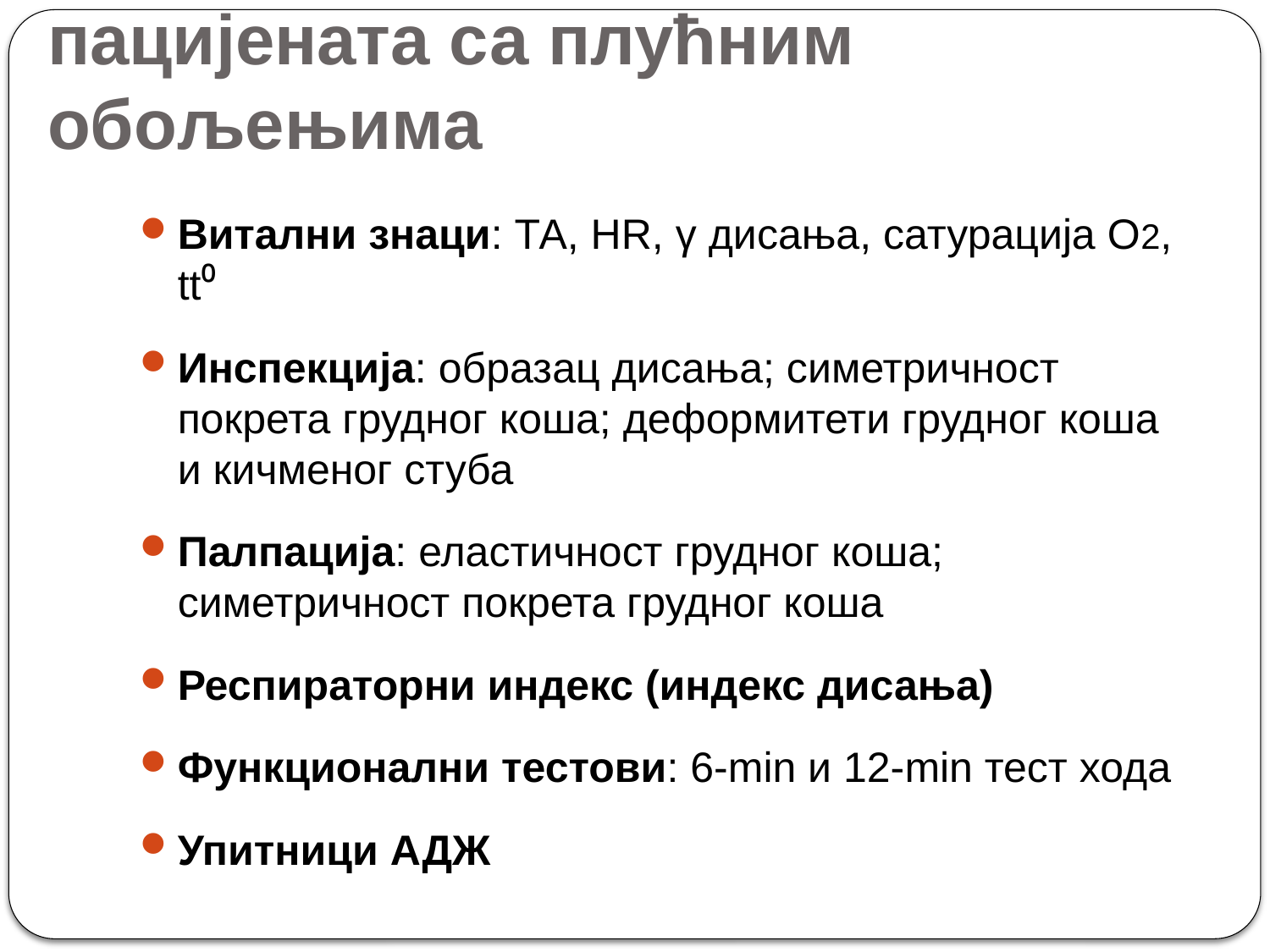

# Функционална процена пацијената са плућним обољењима
Витални знаци: ТА, HR, γ дисања, сатурација О2, tt⁰
Инспекција: образац дисања; симетричност покрета грудног коша; деформитети грудног коша и кичменог стуба
Палпација: еластичност грудног коша; симетричност покрета грудног коша
Респираторни индекс (индекс дисања)
Функционални тестови: 6-min и 12-min тест хода
Упитници АДЖ

39